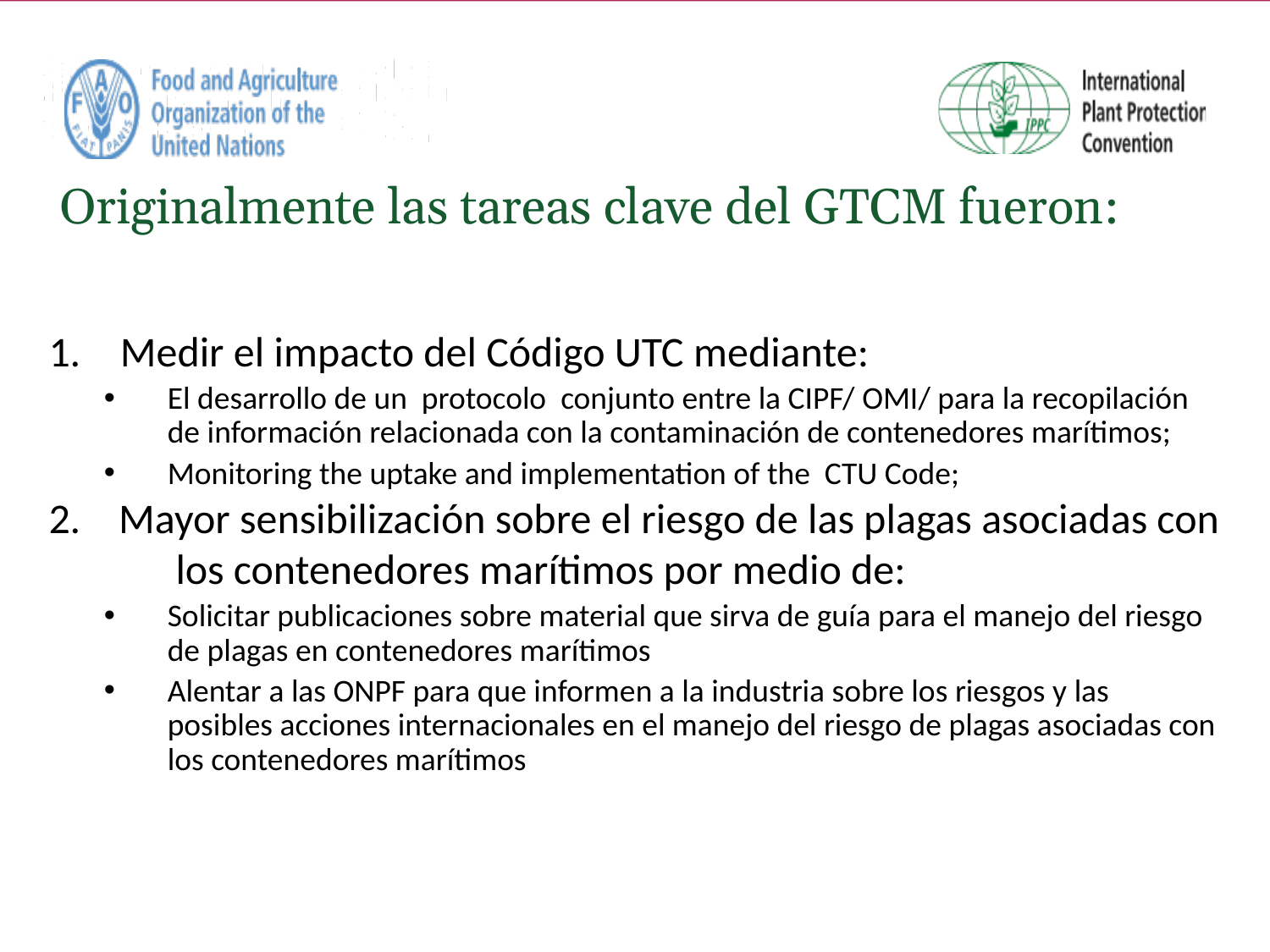

# Originalmente las tareas clave del GTCM fueron:
Medir el impacto del Código UTC mediante:
El desarrollo de un  protocolo  conjunto entre la CIPF/ OMI/ para la recopilación de información relacionada con la contaminación de contenedores marítimos;
Monitoring the uptake and implementation of the  CTU Code;
2.    Mayor sensibilización sobre el riesgo de las plagas asociadas con  	los contenedores marítimos por medio de:
Solicitar publicaciones sobre material que sirva de guía para el manejo del riesgo de plagas en contenedores marítimos
Alentar a las ONPF para que informen a la industria sobre los riesgos y las posibles acciones internacionales en el manejo del riesgo de plagas asociadas con los contenedores marítimos